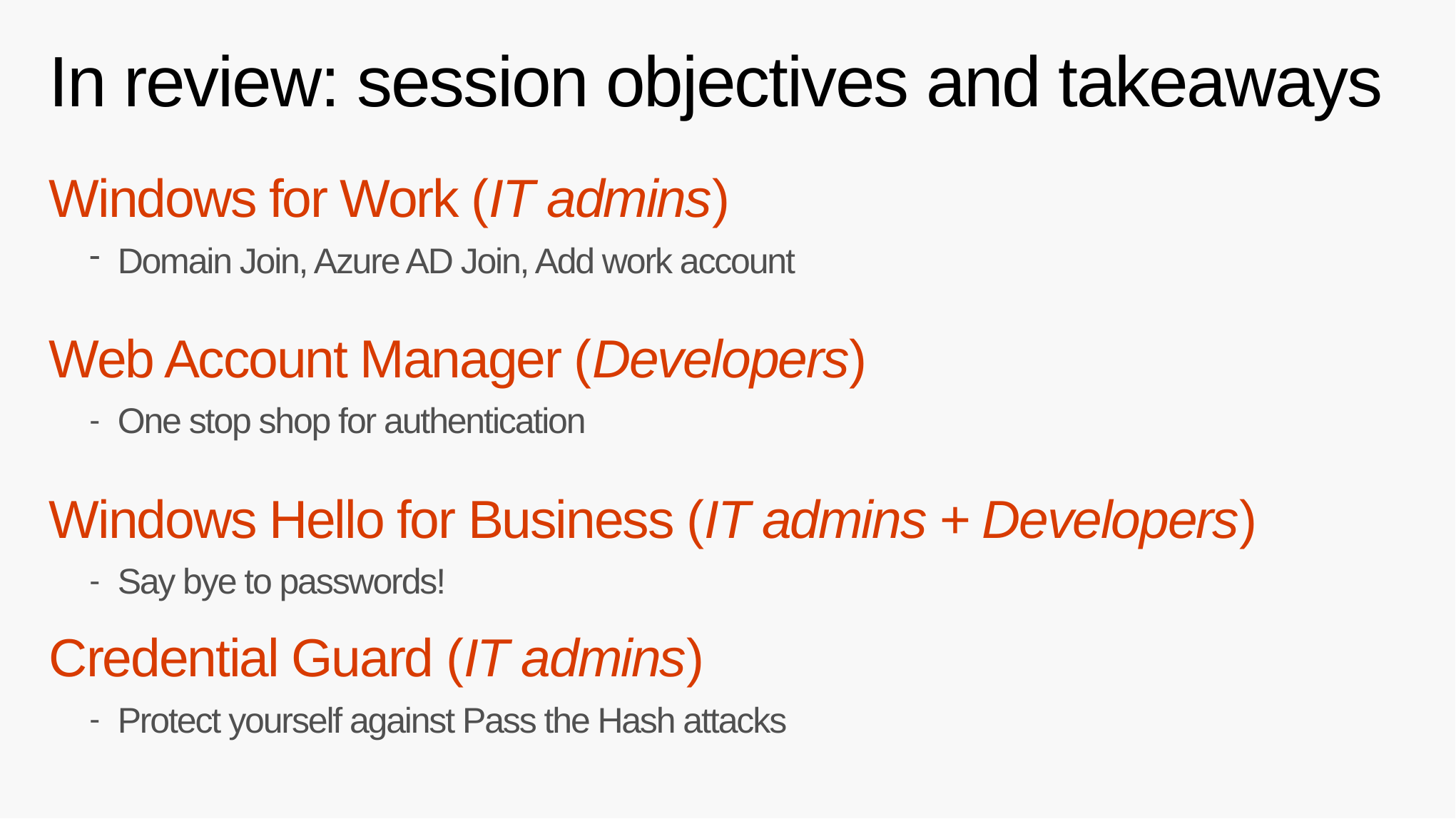

# In review: session objectives and takeaways
Windows for Work (IT admins)
Domain Join, Azure AD Join, Add work account

Web Account Manager (Developers)
One stop shop for authentication

Windows Hello for Business (IT admins + Developers)
Say bye to passwords!

Credential Guard (IT admins)
Protect yourself against Pass the Hash attacks